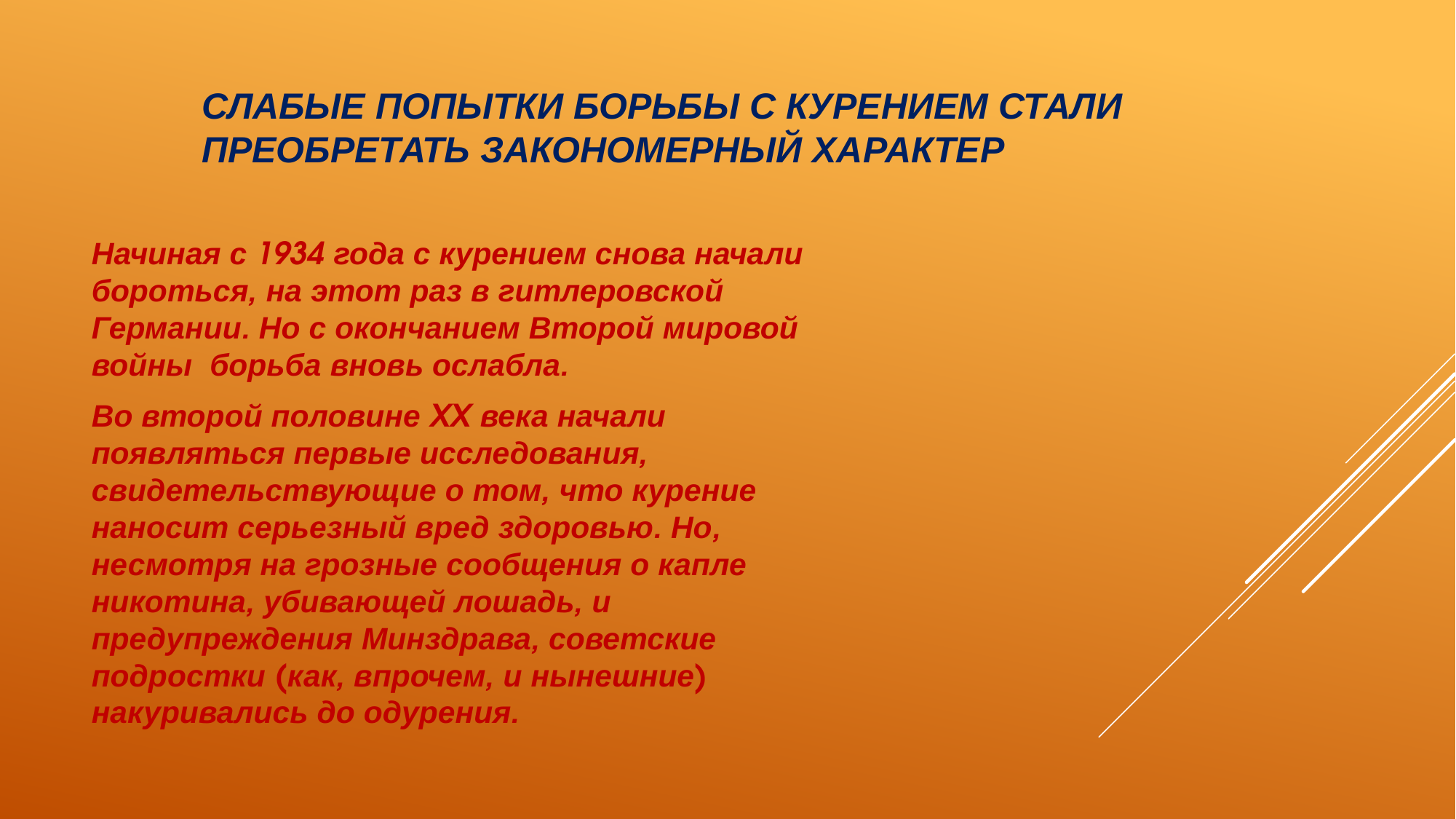

# Слабые попытки борьбы с курением стали преобретать закономерный характер
Начиная с 1934 года с курением снова начали бороться, на этот раз в гитлеровской Германии. Но с окончанием Второй мировой войны  борьба вновь ослабла.
Во второй половине XX века начали появляться первые исследования, свидетельствующие о том, что курение наносит серьезный вред здоровью. Но, несмотря на грозные сообщения о капле никотина, убивающей лошадь, и предупреждения Минздрава, советские подростки (как, впрочем, и нынешние) накуривались до одурения.